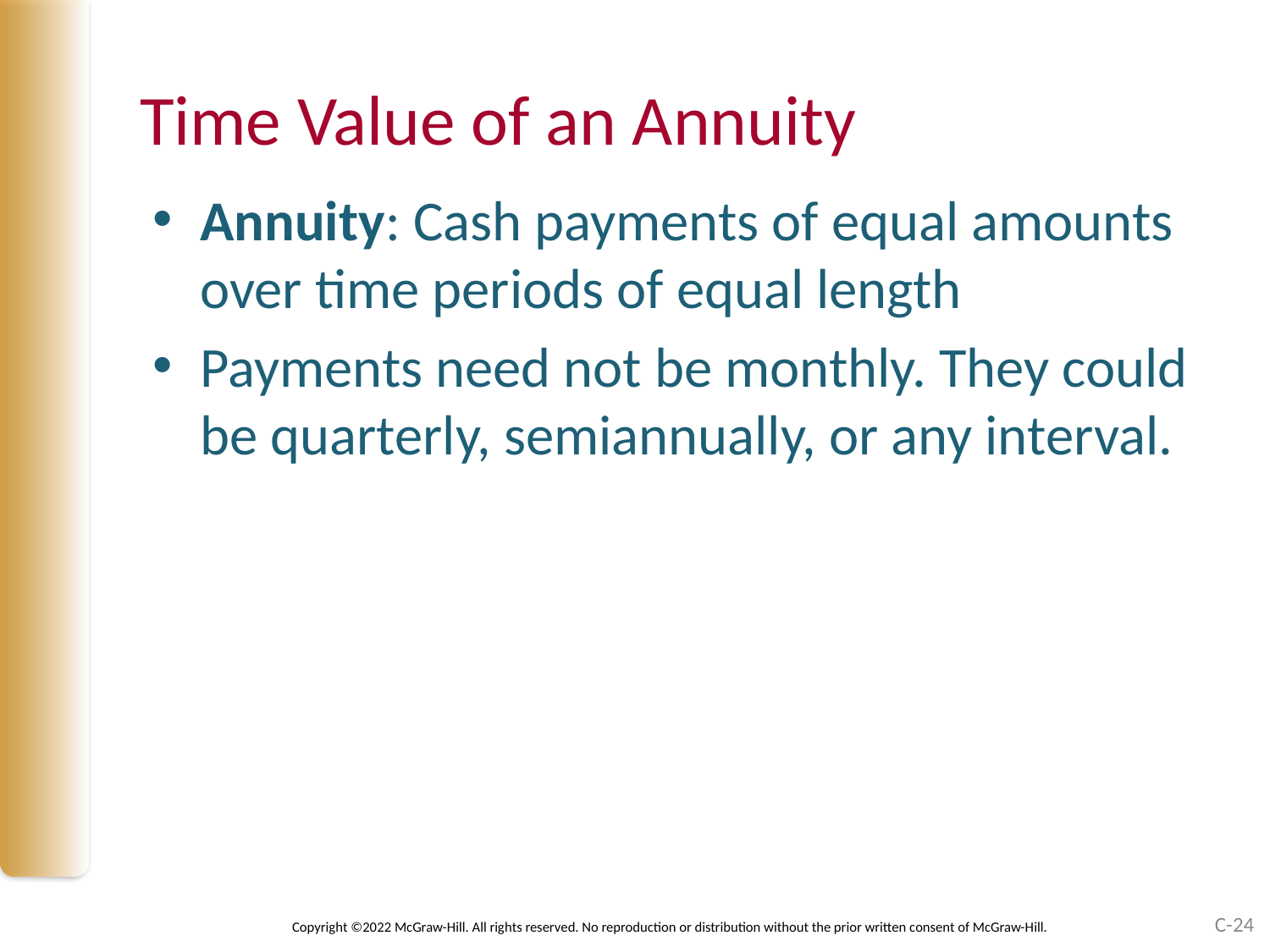

# Time Value of an Annuity
Annuity: Cash payments of equal amounts over time periods of equal length
Payments need not be monthly. They could be quarterly, semiannually, or any interval.

C-24
Copyright ©2022 McGraw-Hill. All rights reserved. No reproduction or distribution without the prior written consent of McGraw-Hill.